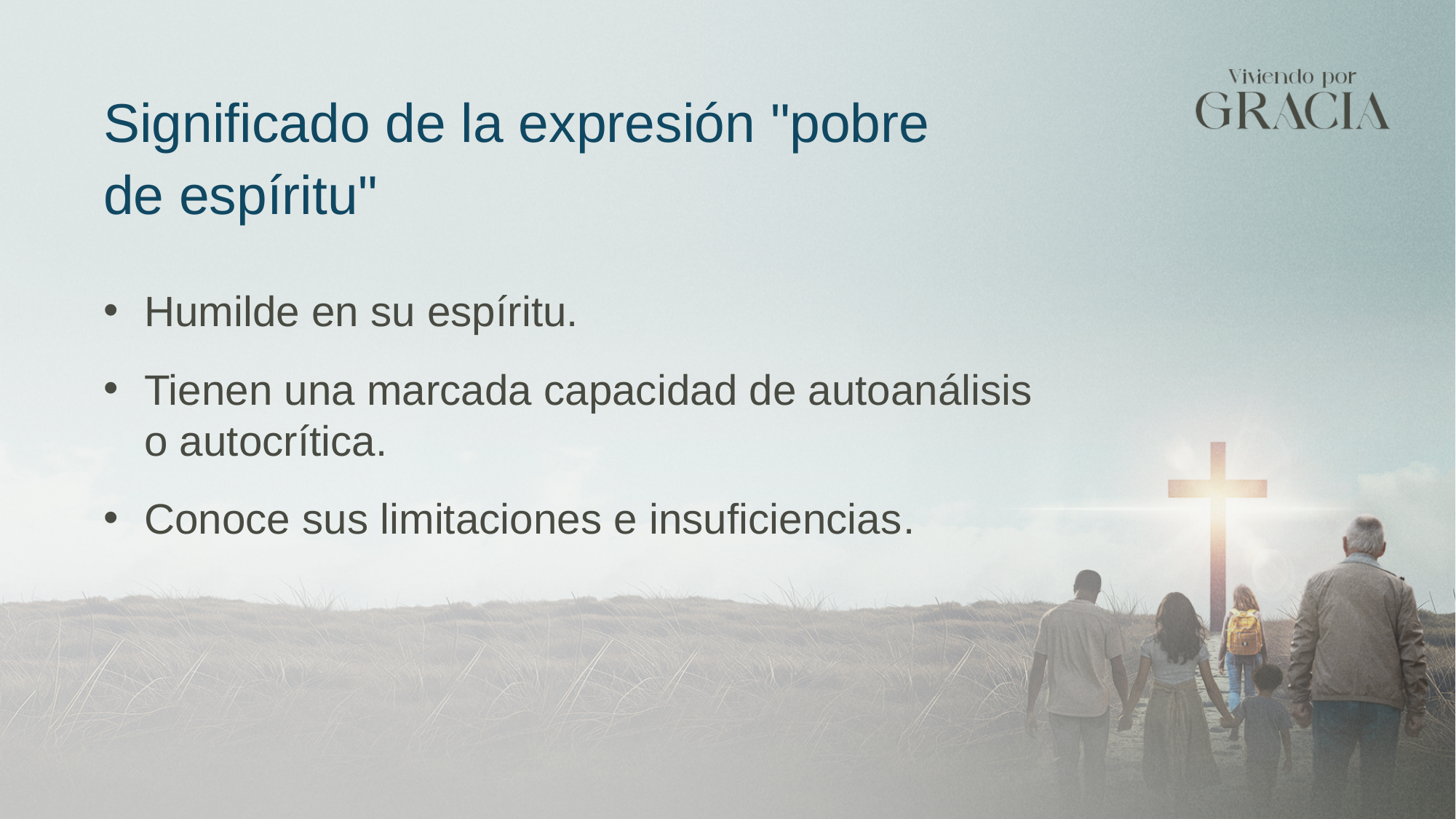

Significado de la expresión "pobre de espíritu"
Humilde en su espíritu.
Tienen una marcada capacidad de autoanálisis o autocrítica.
Conoce sus limitaciones e insuficiencias.